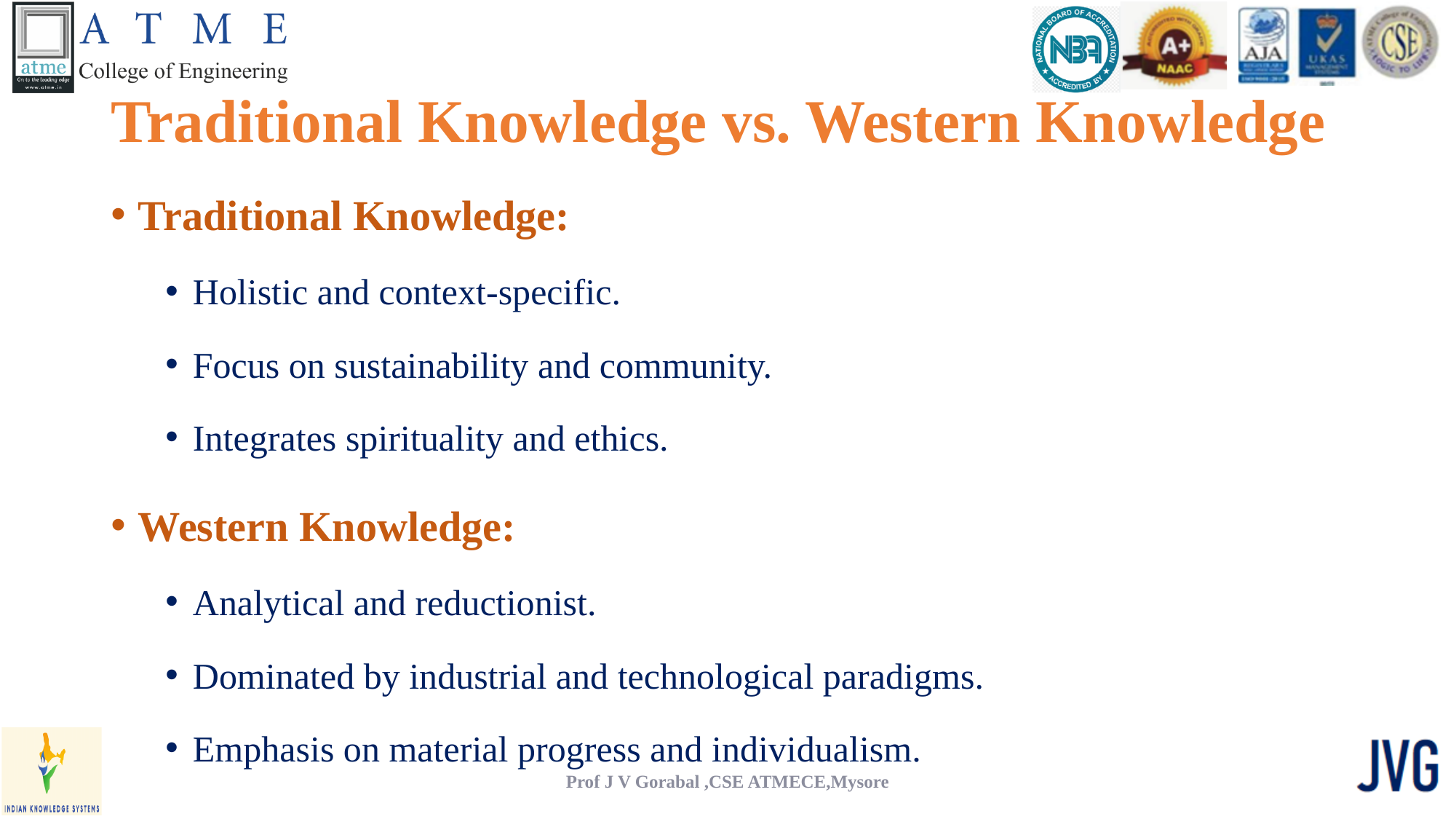

# Traditional Knowledge vs. Western Knowledge
Traditional Knowledge:
Holistic and context-specific.
Focus on sustainability and community.
Integrates spirituality and ethics.
Western Knowledge:
Analytical and reductionist.
Dominated by industrial and technological paradigms.
Emphasis on material progress and individualism.

Prof J V Gorabal ,CSE ATMECE,Mysore